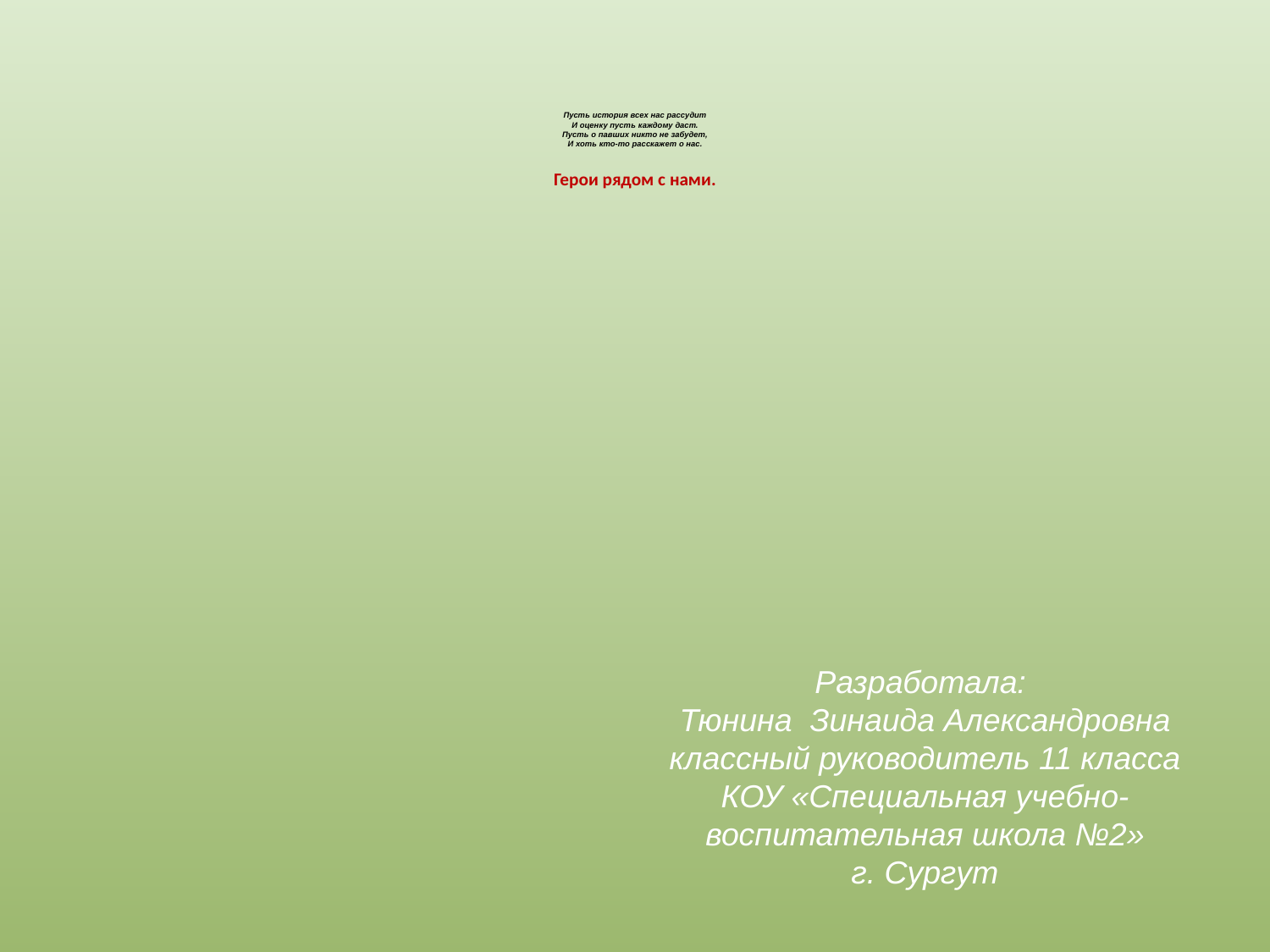

# Пусть история всех нас рассудит И оценку пусть каждому даст. Пусть о павших никто не забудет, И хоть кто-то расскажет о нас. Герои рядом с нами.
Разработала:
Тюнина  Зинаида Александровна
классный руководитель 11 класса
КОУ «Специальная учебно-воспитательная школа №2»
г. Сургут